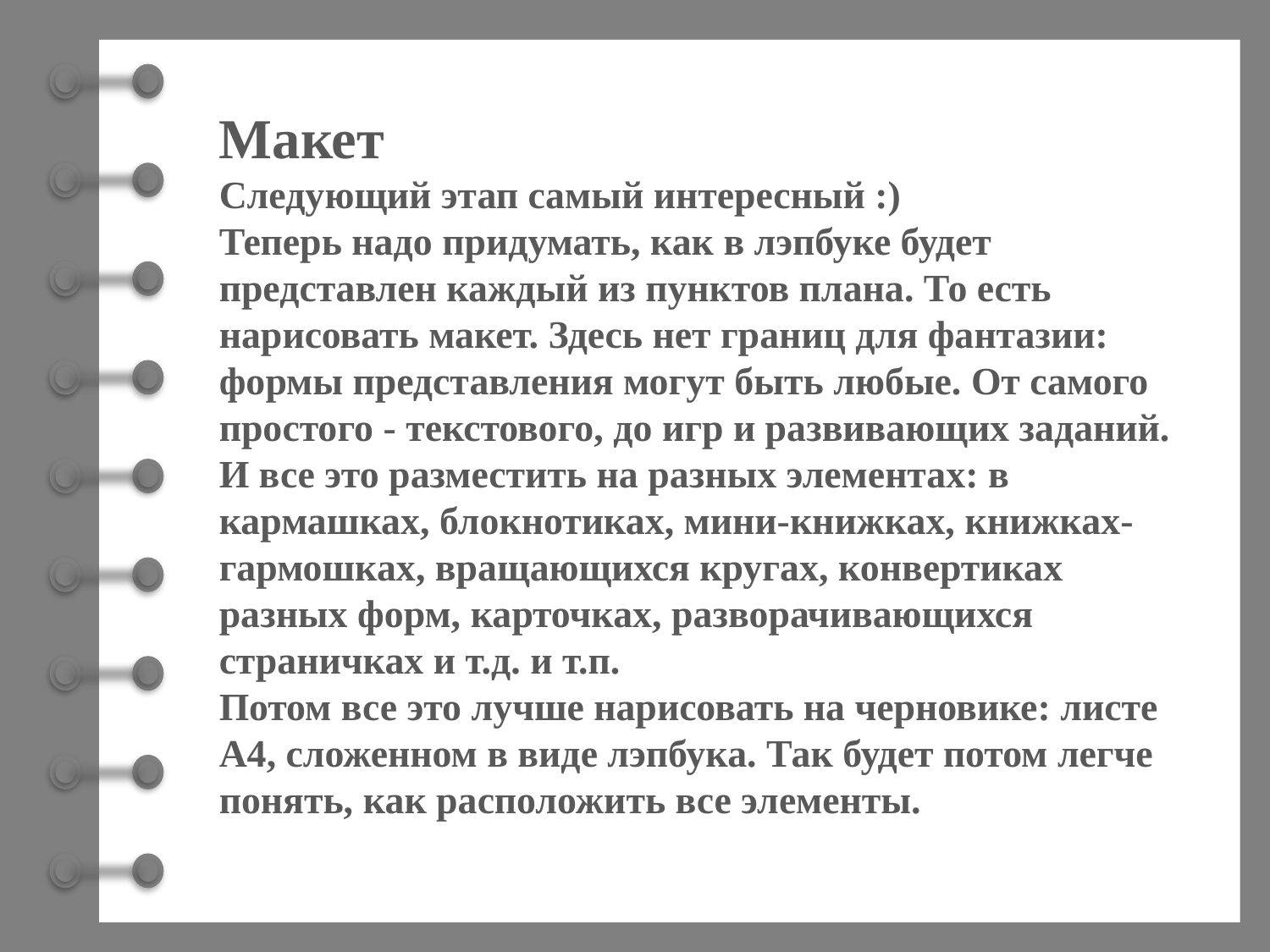

Макет
Следующий этап самый интересный :)
Теперь надо придумать, как в лэпбуке будет представлен каждый из пунктов плана. То есть нарисовать макет. Здесь нет границ для фантазии: формы представления могут быть любые. От самого простого - текстового, до игр и развивающих заданий. И все это разместить на разных элементах: в кармашках, блокнотиках, мини-книжках, книжках-гармошках, вращающихся кругах, конвертиках разных форм, карточках, разворачивающихся страничках и т.д. и т.п.
Потом все это лучше нарисовать на черновике: листе А4, сложенном в виде лэпбука. Так будет потом легче понять, как расположить все элементы.